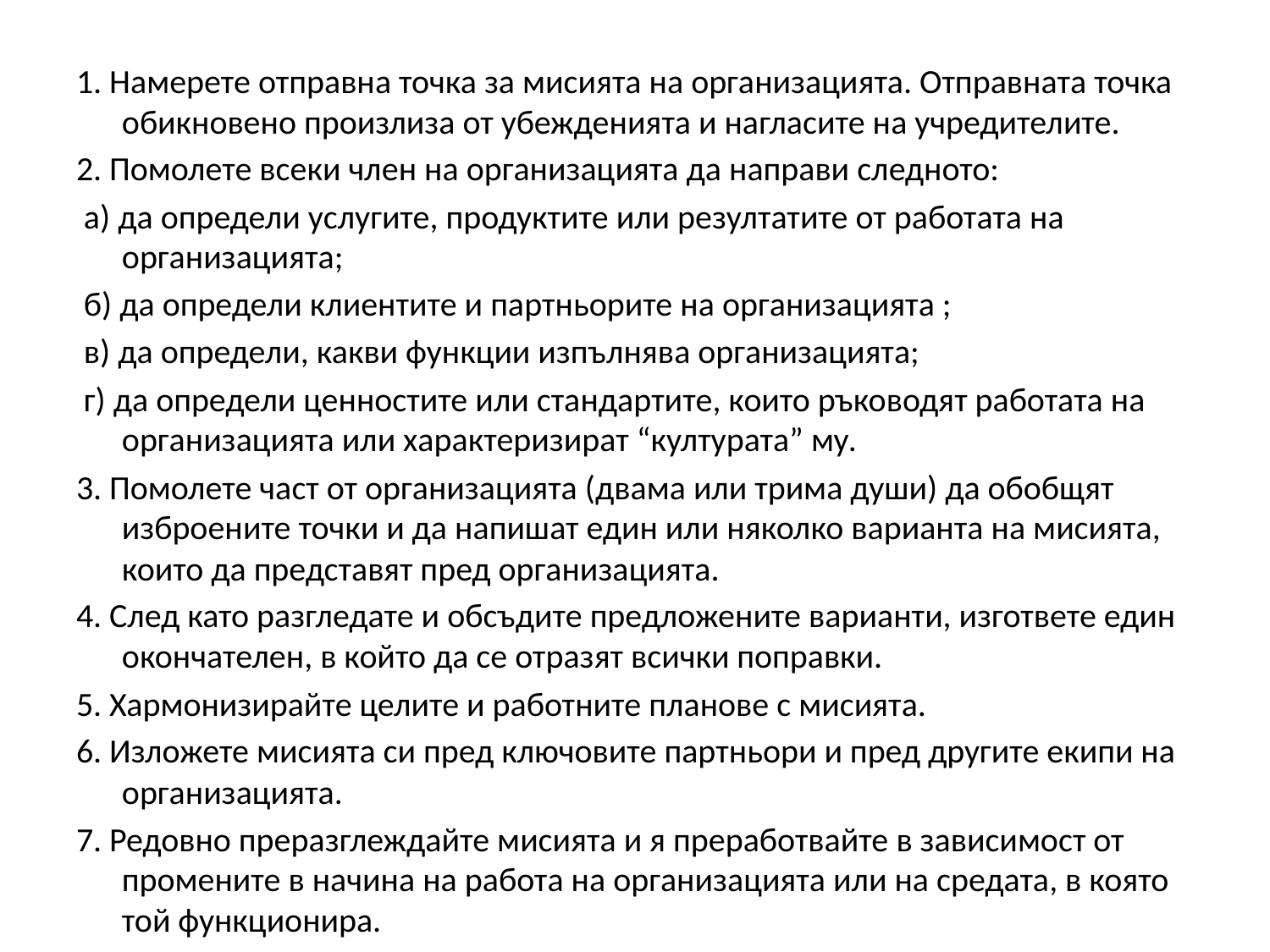

1. Намерете отправна точка за мисията на организацията. Отправната точка обикновено произлиза от убежденията и нагласите на учредителите.
2. Помолете всеки член на организацията да направи следното:
 а) да определи услугите, продуктите или резултатите от работата на организацията;
 б) да определи клиентите и партньорите на организацията ;
 в) да определи, какви функции изпълнява организацията;
 г) да определи ценностите или стандартите, които ръководят работата на организацията или характеризират “културата” му.
3. Помолете част от организацията (двама или трима души) да обобщят изброените точки и да напишат един или няколко варианта на мисията, които да представят пред организацията.
4. След като разгледате и обсъдите предложените варианти, изгответе един окончателен, в който да се отразят всички поправки.
5. Хармонизирайте целите и работните планове с мисията.
6. Изложете мисията си пред ключовите партньори и пред другите екипи на организацията.
7. Редовно преразглеждайте мисията и я преработвайте в зависимост от промените в начина на работа на организацията или на средата, в която той функционира.